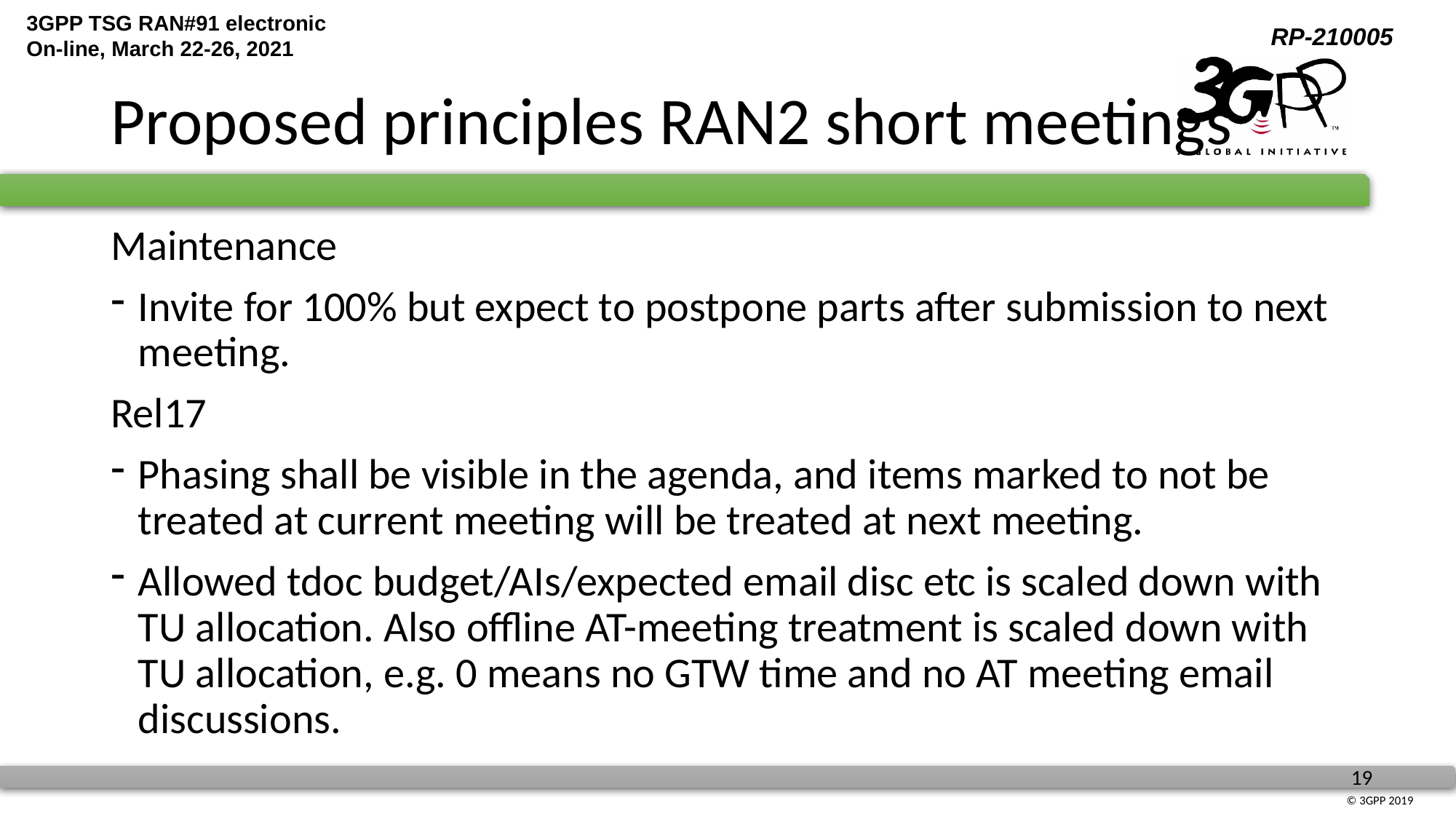

# Proposed principles RAN2 short meetings
Maintenance
Invite for 100% but expect to postpone parts after submission to next meeting.
Rel17
Phasing shall be visible in the agenda, and items marked to not be treated at current meeting will be treated at next meeting.
Allowed tdoc budget/AIs/expected email disc etc is scaled down with TU allocation. Also offline AT-meeting treatment is scaled down with TU allocation, e.g. 0 means no GTW time and no AT meeting email discussions.